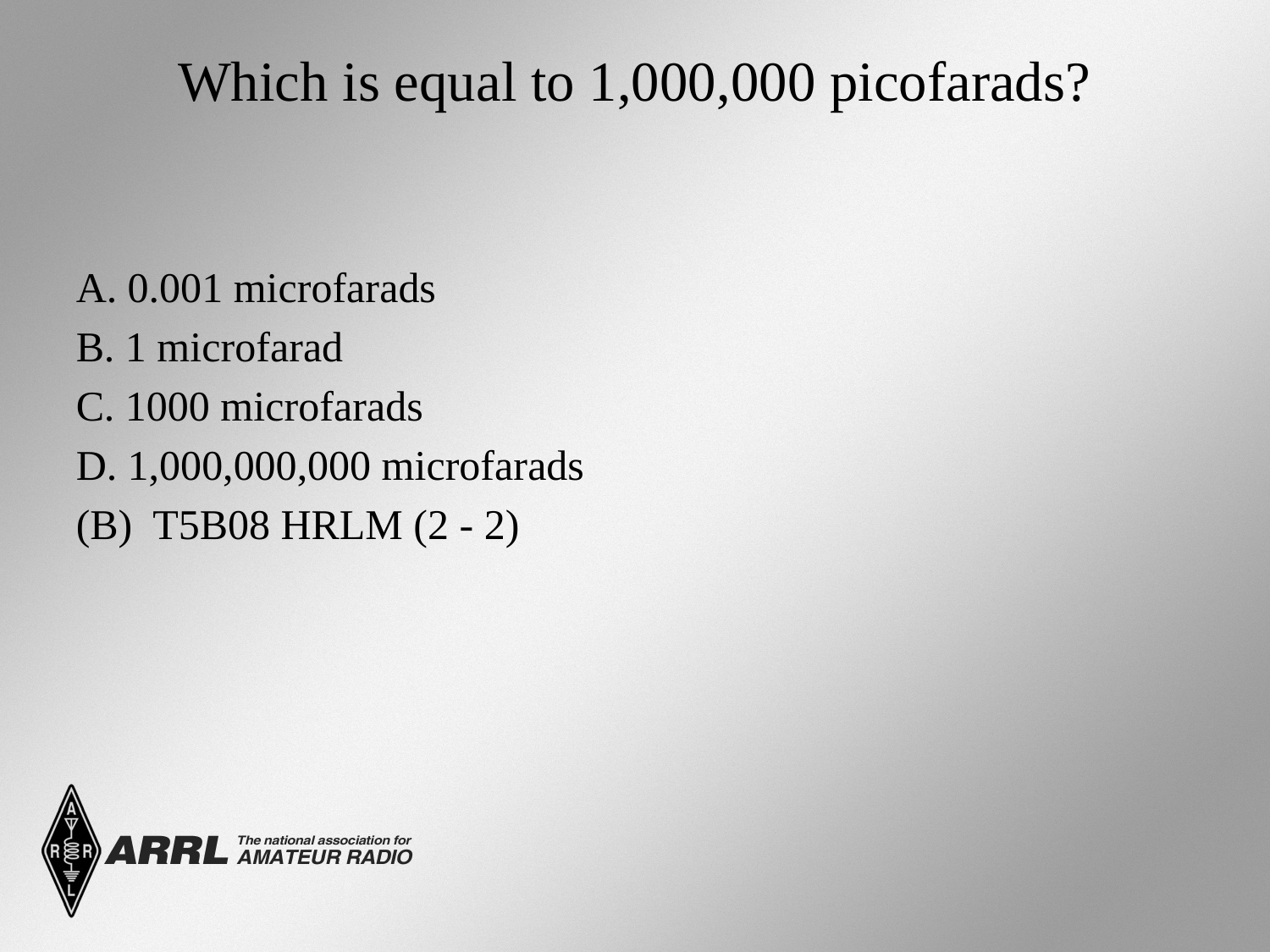

# Which is equal to 1,000,000 picofarads?
A. 0.001 microfarads
B. 1 microfarad
C. 1000 microfarads
D. 1,000,000,000 microfarads
(B)  T5B08 HRLM (2 - 2)